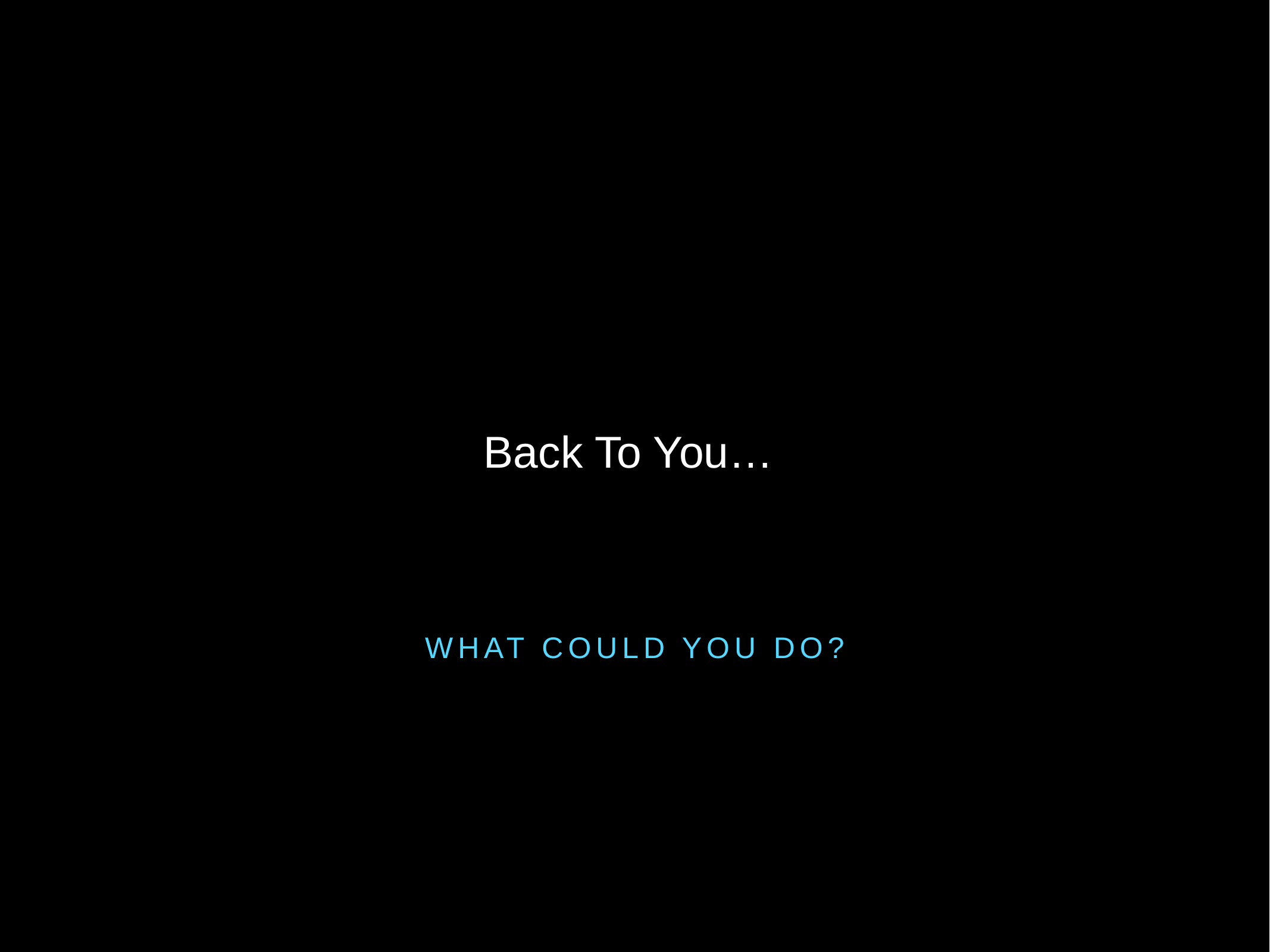

Back To You…
What could You DO?